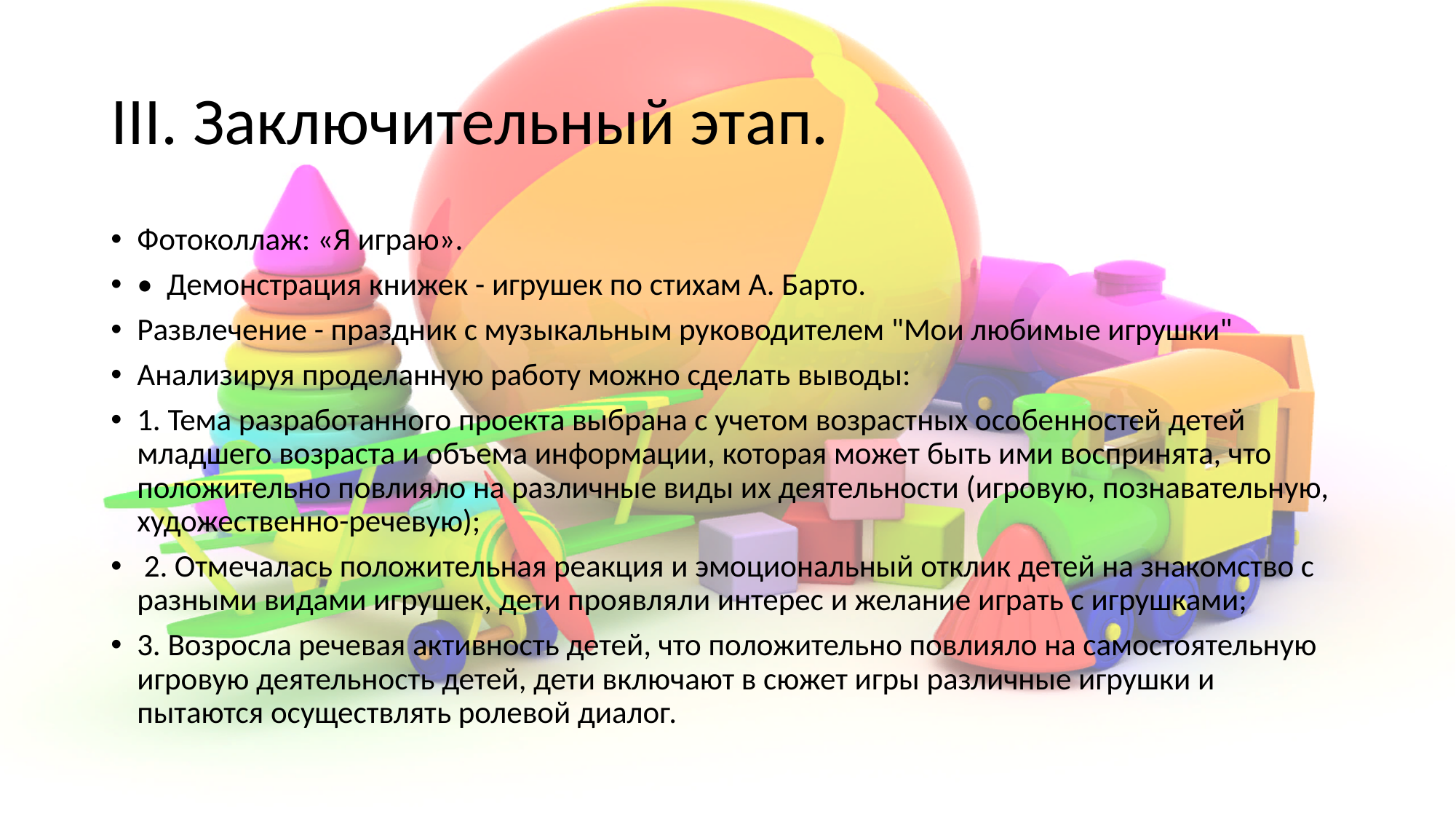

# III. Заключительный этап.
Фотоколлаж: «Я играю».
•  Демонстрация книжек - игрушек по стихам А. Барто.
Развлечение - праздник с музыкальным руководителем "Мои любимые игрушки"
Анализируя проделанную работу можно сделать выводы:
1. Тема разработанного проекта выбрана с учетом возрастных особенностей детей младшего возраста и объема информации, которая может быть ими воспринята, что положительно повлияло на различные виды их деятельности (игровую, познавательную, художественно-речевую);
 2. Отмечалась положительная реакция и эмоциональный отклик детей на знакомство с разными видами игрушек, дети проявляли интерес и желание играть с игрушками;
3. Возросла речевая активность детей, что положительно повлияло на самостоятельную игровую деятельность детей, дети включают в сюжет игры различные игрушки и пытаются осуществлять ролевой диалог.